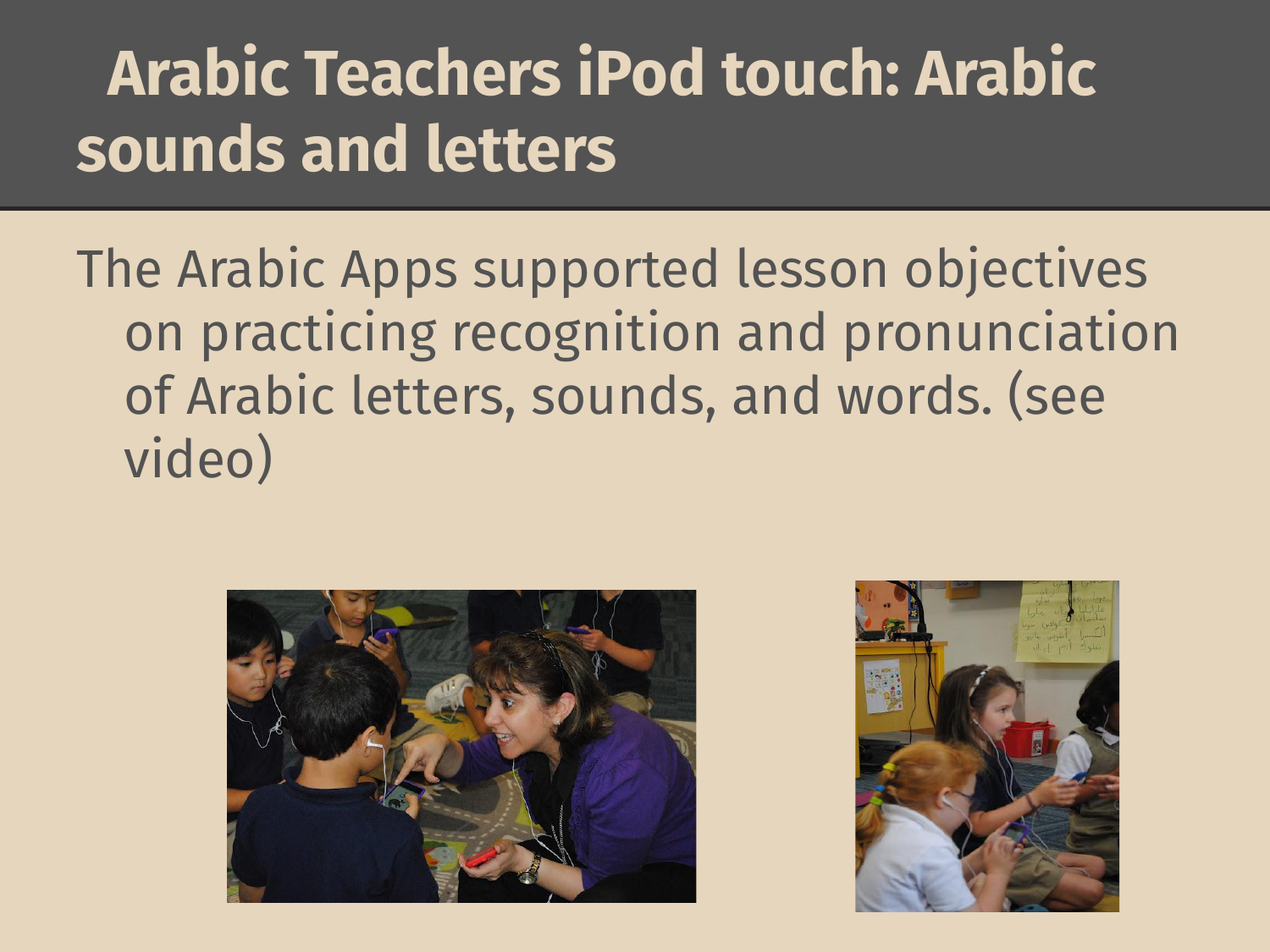

# Arabic Teachers iPod touch: Arabic sounds and letters
The Arabic Apps supported lesson objectives on practicing recognition and pronunciation of Arabic letters, sounds, and words. (see video)